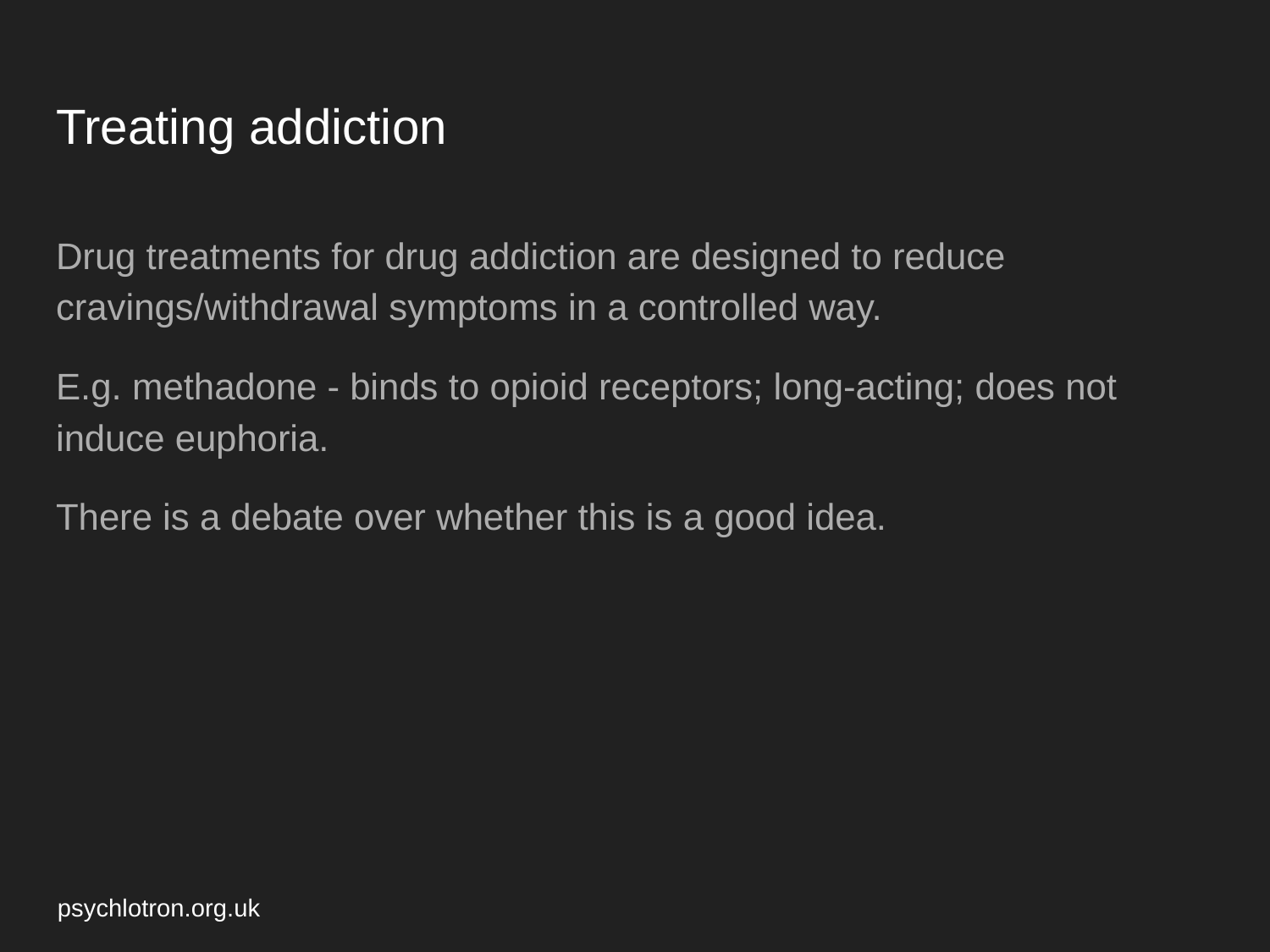

# Treating addiction
Drug treatments for drug addiction are designed to reduce cravings/withdrawal symptoms in a controlled way.
E.g. methadone - binds to opioid receptors; long-acting; does not induce euphoria.
There is a debate over whether this is a good idea.